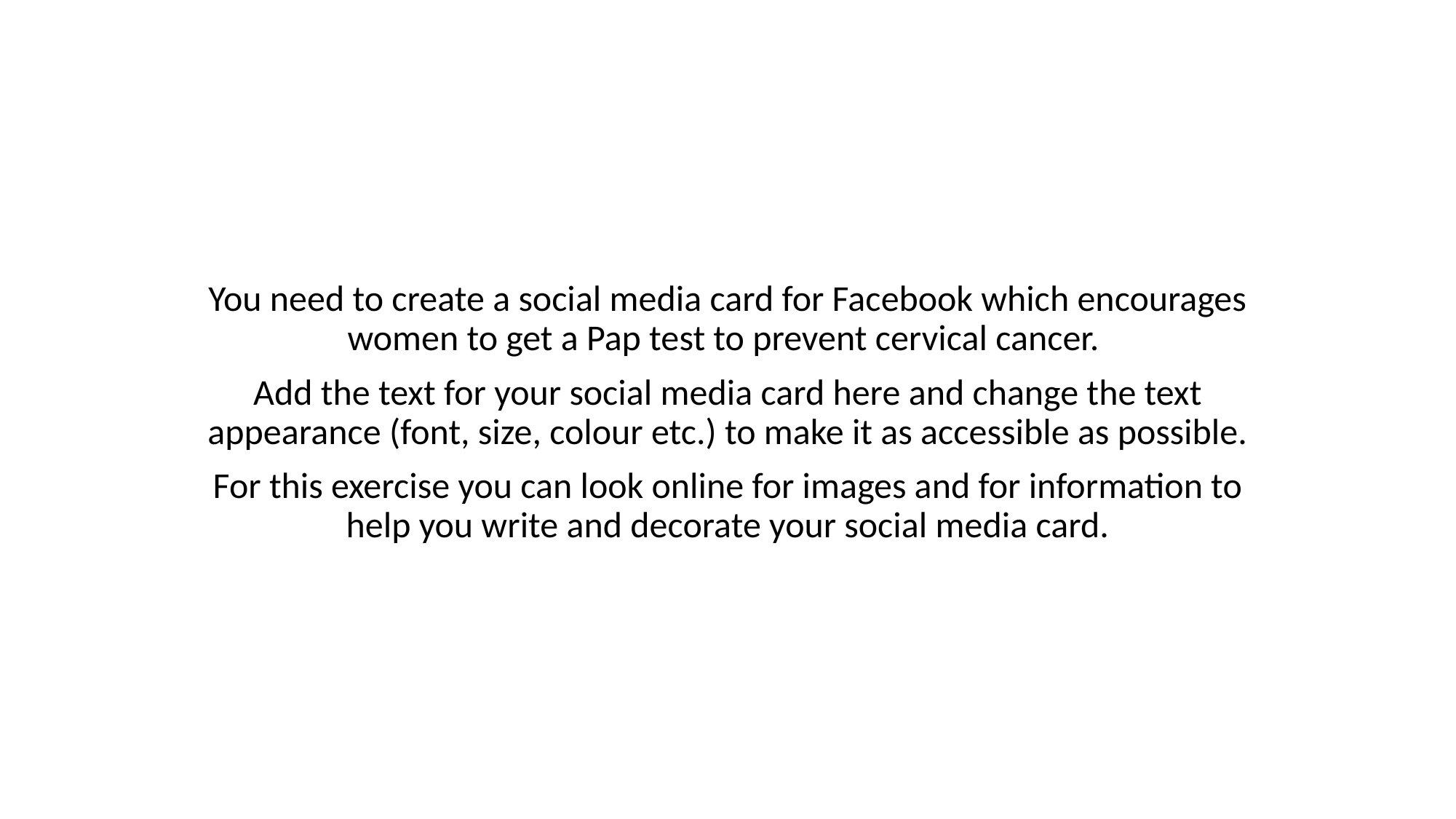

You need to create a social media card for Facebook which encourages women to get a Pap test to prevent cervical cancer.
Add the text for your social media card here and change the text appearance (font, size, colour etc.) to make it as accessible as possible.
For this exercise you can look online for images and for information to help you write and decorate your social media card.